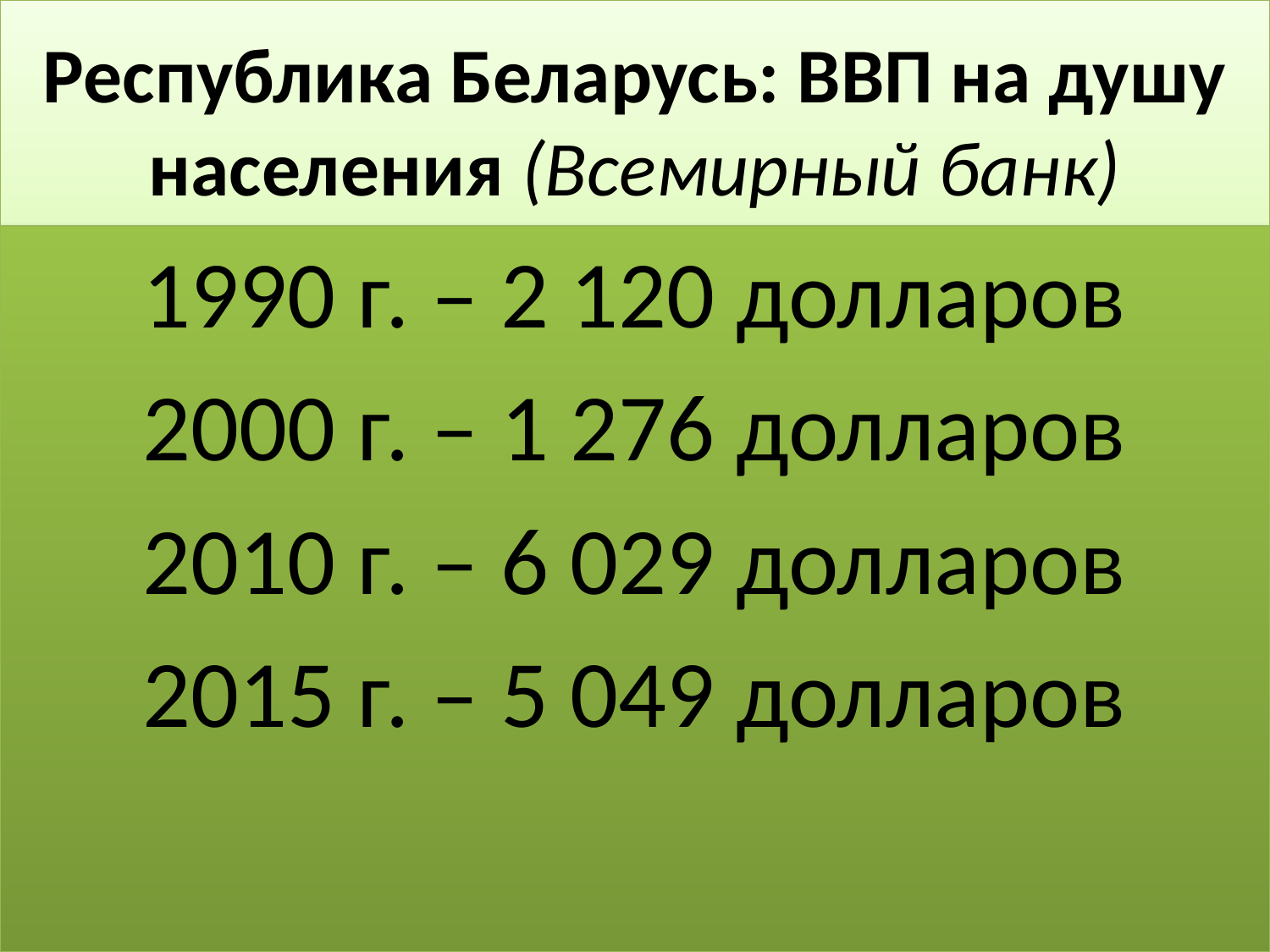

# Республика Беларусь: ВВП на душу населения (Всемирный банк)
1990 г. – 2 120 долларов
2000 г. – 1 276 долларов
2010 г. – 6 029 долларов
2015 г. – 5 049 долларов
34